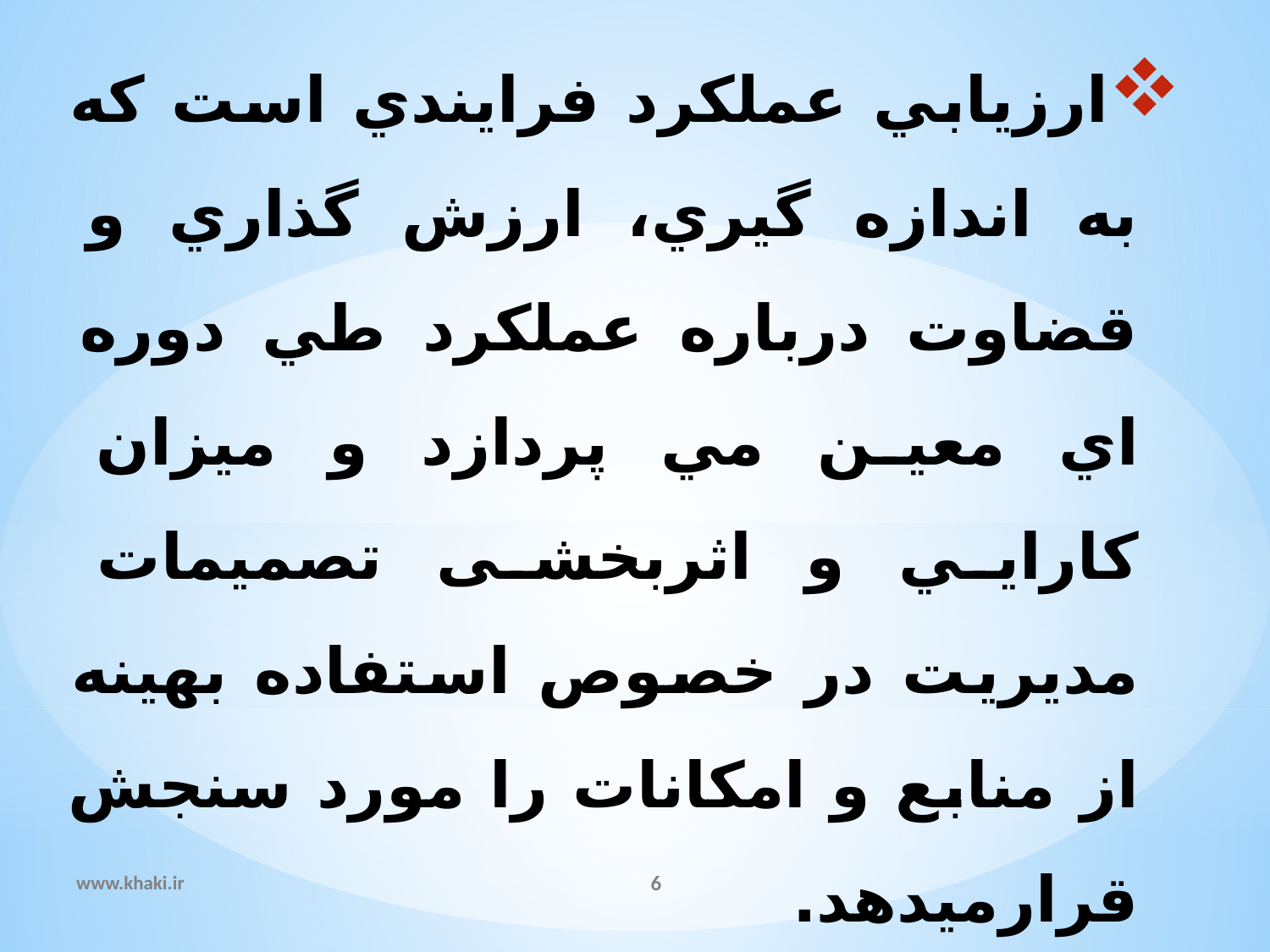

# ارزيابي عملکرد فرايندي است که به اندازه گيري، ارزش گذاري و قضاوت درباره عملکرد طي دوره اي معين مي پردازد و ميزان کارايي و اثربخشی تصميمات مديريت در خصوص استفاده بهينه از منابع و امکانات را مورد سنجش قرارميدهد.
www.khaki.ir
6